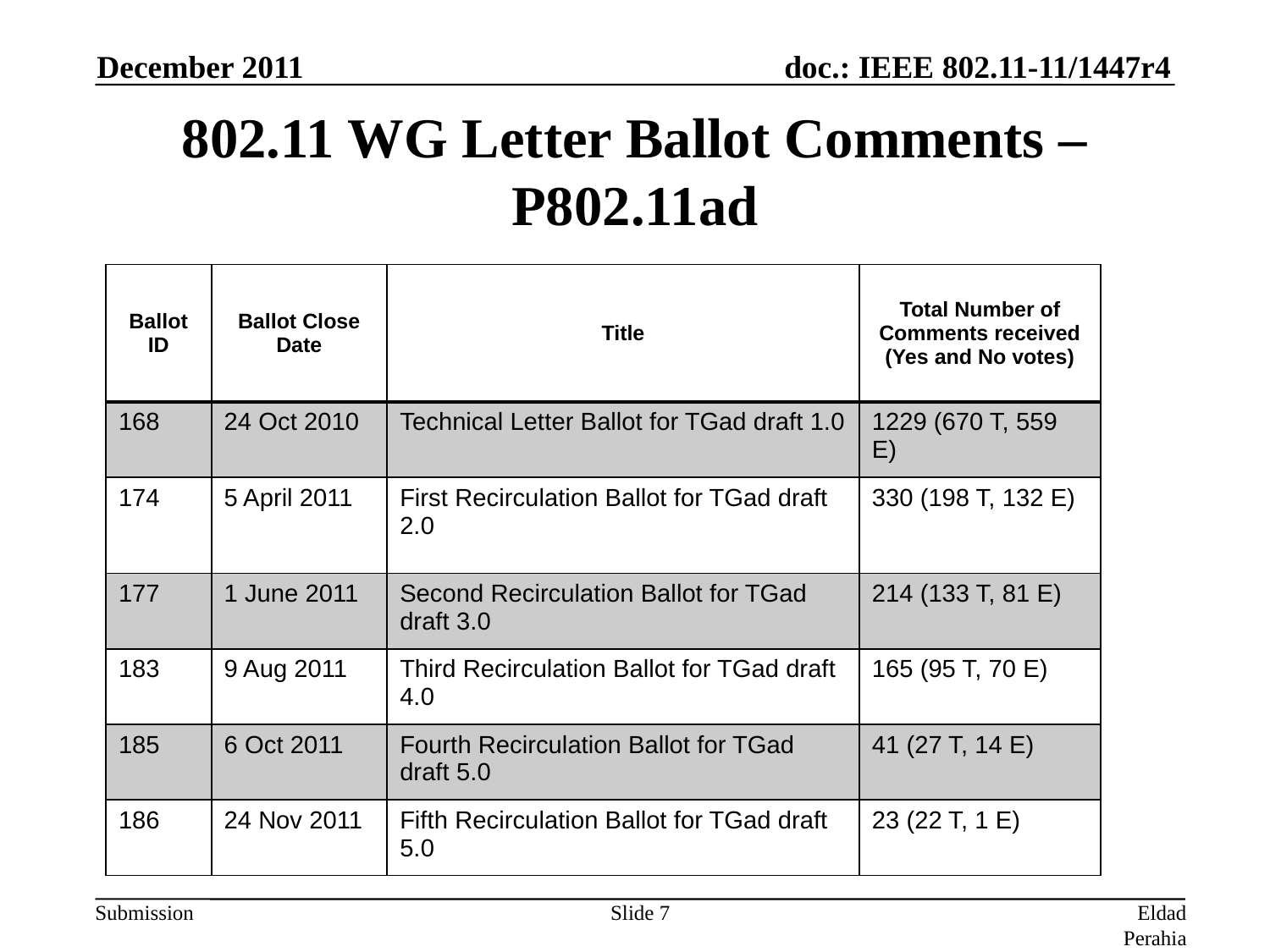

December 2011
# 802.11 WG Letter Ballot Comments – P802.11ad
| Ballot ID | Ballot Close Date | Title | Total Number of Comments received (Yes and No votes) |
| --- | --- | --- | --- |
| 168 | 24 Oct 2010 | Technical Letter Ballot for TGad draft 1.0 | 1229 (670 T, 559 E) |
| 174 | 5 April 2011 | First Recirculation Ballot for TGad draft 2.0 | 330 (198 T, 132 E) |
| 177 | 1 June 2011 | Second Recirculation Ballot for TGad draft 3.0 | 214 (133 T, 81 E) |
| 183 | 9 Aug 2011 | Third Recirculation Ballot for TGad draft 4.0 | 165 (95 T, 70 E) |
| 185 | 6 Oct 2011 | Fourth Recirculation Ballot for TGad draft 5.0 | 41 (27 T, 14 E) |
| 186 | 24 Nov 2011 | Fifth Recirculation Ballot for TGad draft 5.0 | 23 (22 T, 1 E) |
Slide 7
Eldad Perahia, Intel Corporation